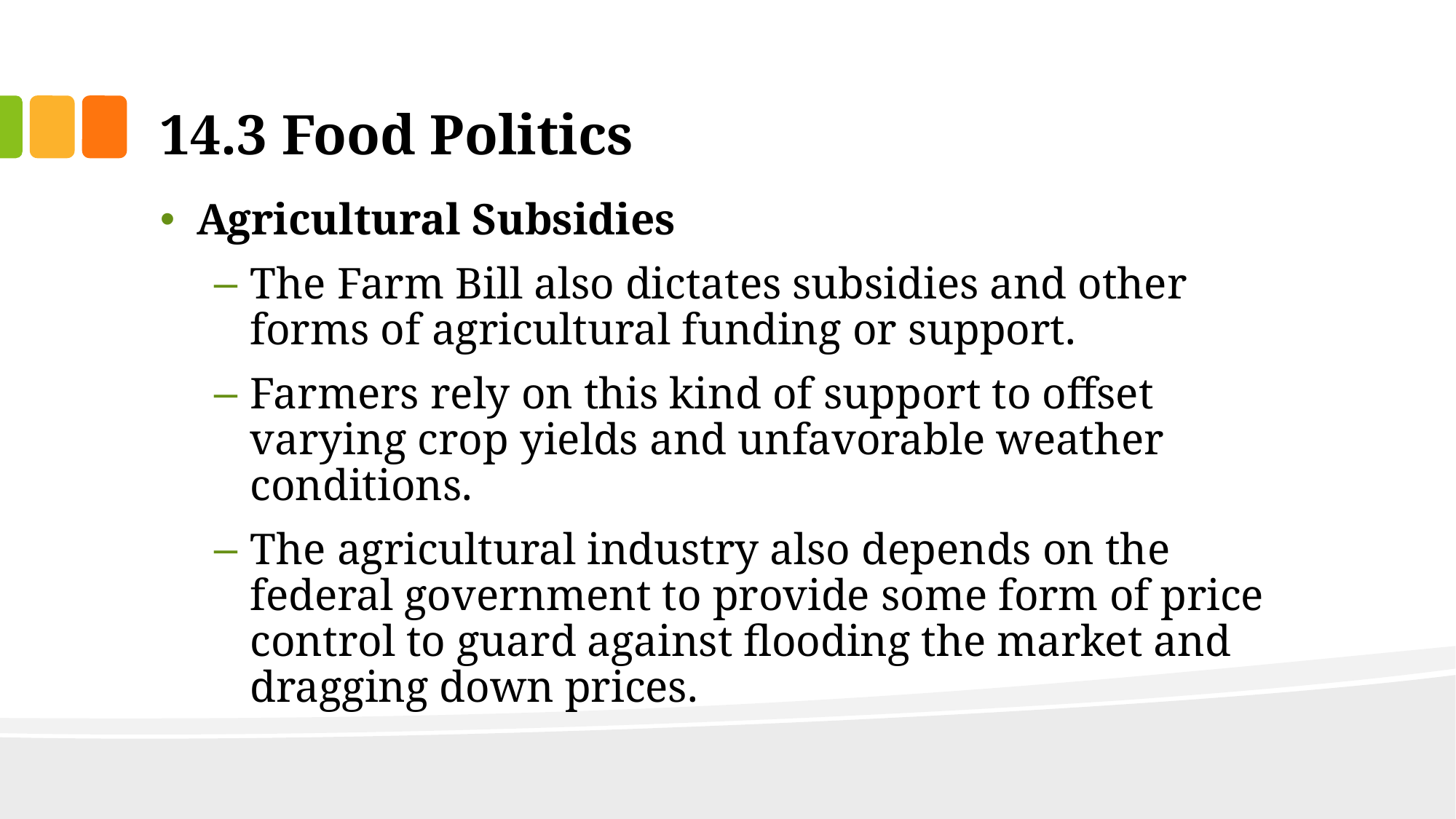

# 14.3 Food Politics
Agricultural Subsidies
The Farm Bill also dictates subsidies and other forms of agricultural funding or support.
Farmers rely on this kind of support to offset varying crop yields and unfavorable weather conditions.
The agricultural industry also depends on the federal government to provide some form of price control to guard against flooding the market and dragging down prices.